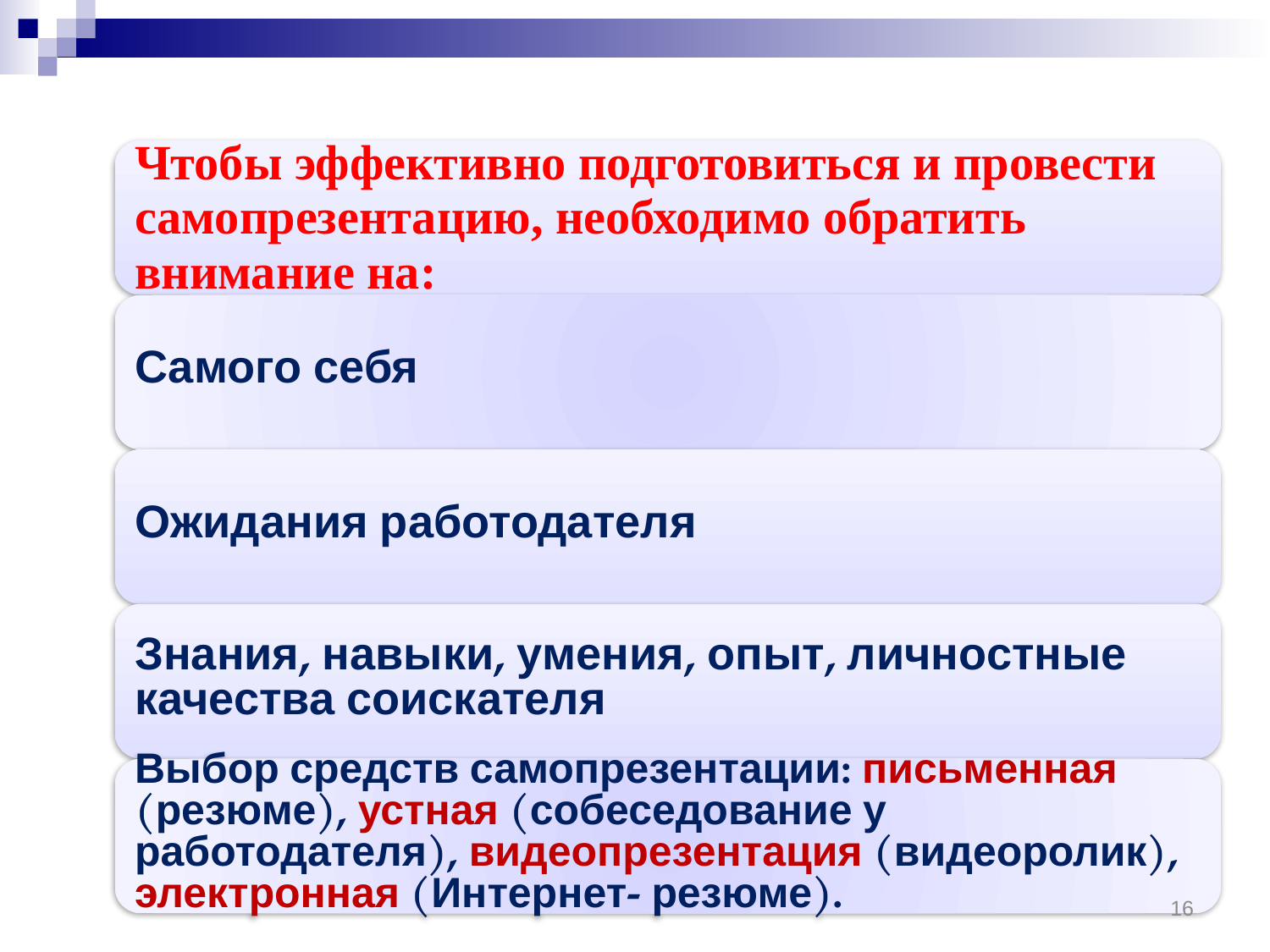

Чтобы эффективно подготовиться и провести самопрезентацию, необходимо обратить внимание на:
Знания, навыки, умения, опыт, личностные качества соискателя
Самого себя
Ожидания работодателя
Выбор средств самопрезентации: письменная (резюме), устная (собеседование у работодателя), видеопрезентация (видеоролик), электронная (Интернет- резюме).
16